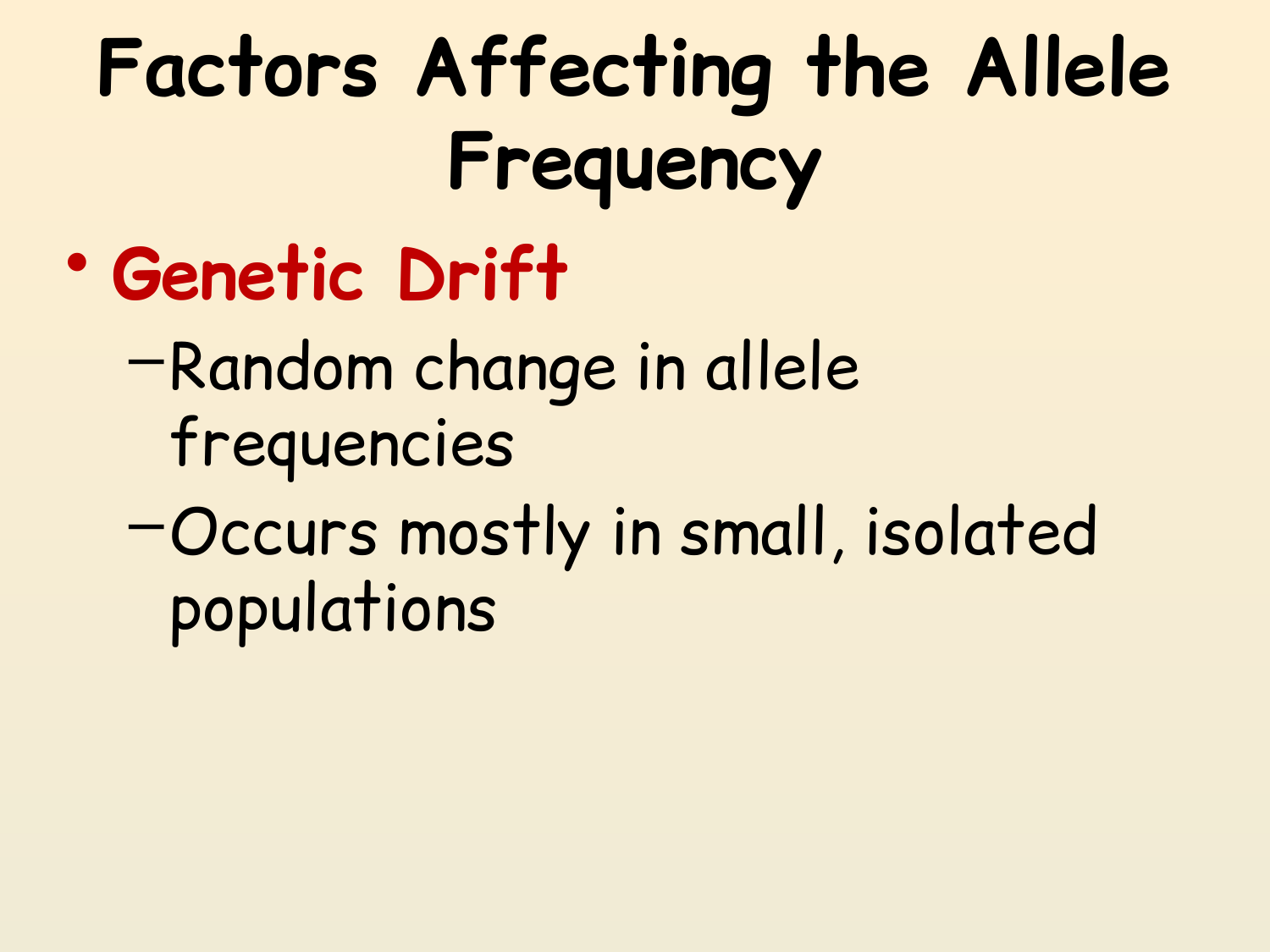

# Factors Affecting the Allele Frequency
Genetic Drift
Random change in allele frequencies
Occurs mostly in small, isolated populations